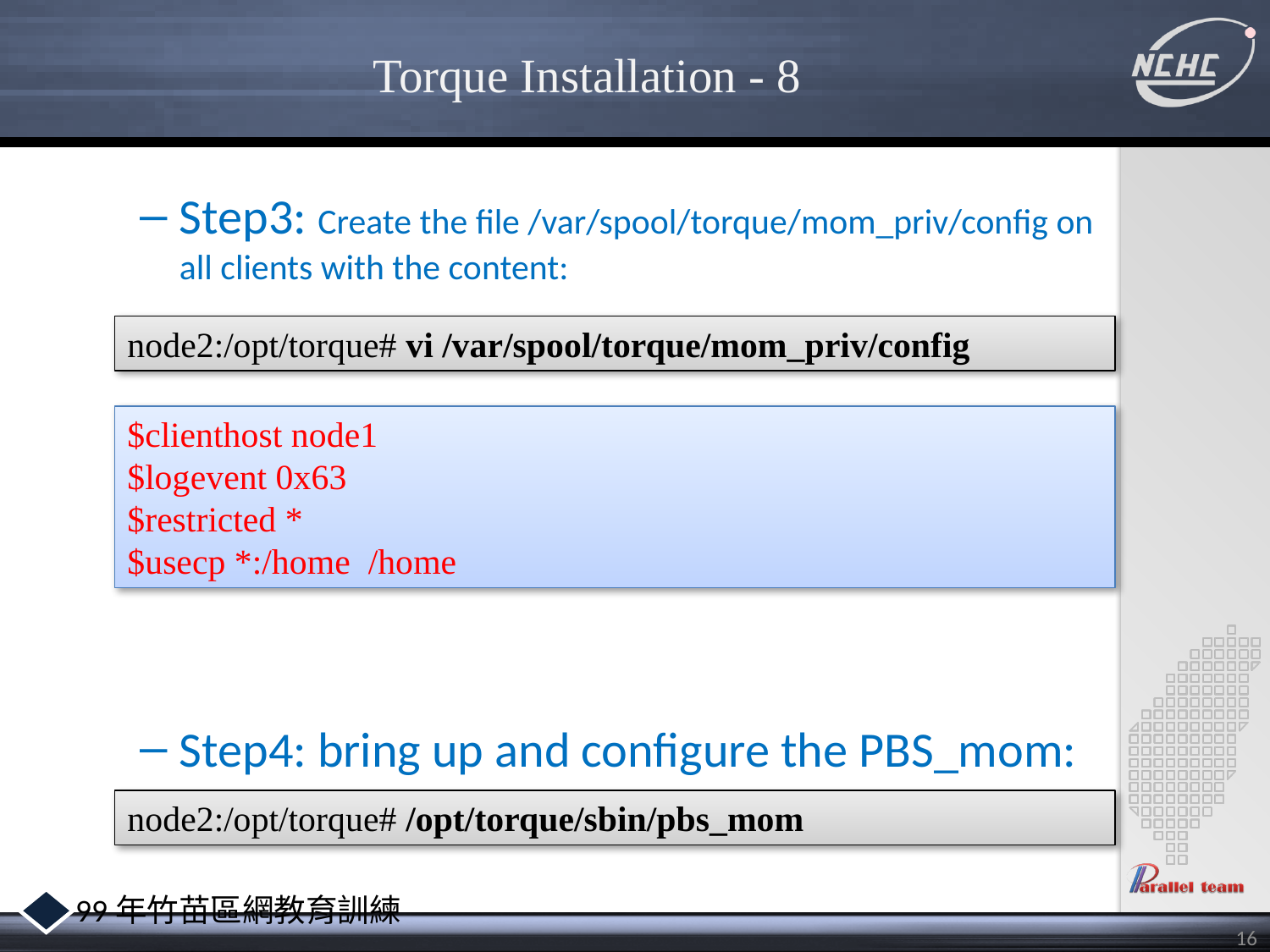

# Torque Installation - 8
Step3: Create the file /var/spool/torque/mom_priv/config on all clients with the content:

Step4: bring up and configure the PBS_mom: (all)
node2:/opt/torque# vi /var/spool/torque/mom_priv/config
$clienthost node1
$logevent 0x63
$restricted *
$usecp *:/home  /home
node2:/opt/torque# /opt/torque/sbin/pbs_mom
16